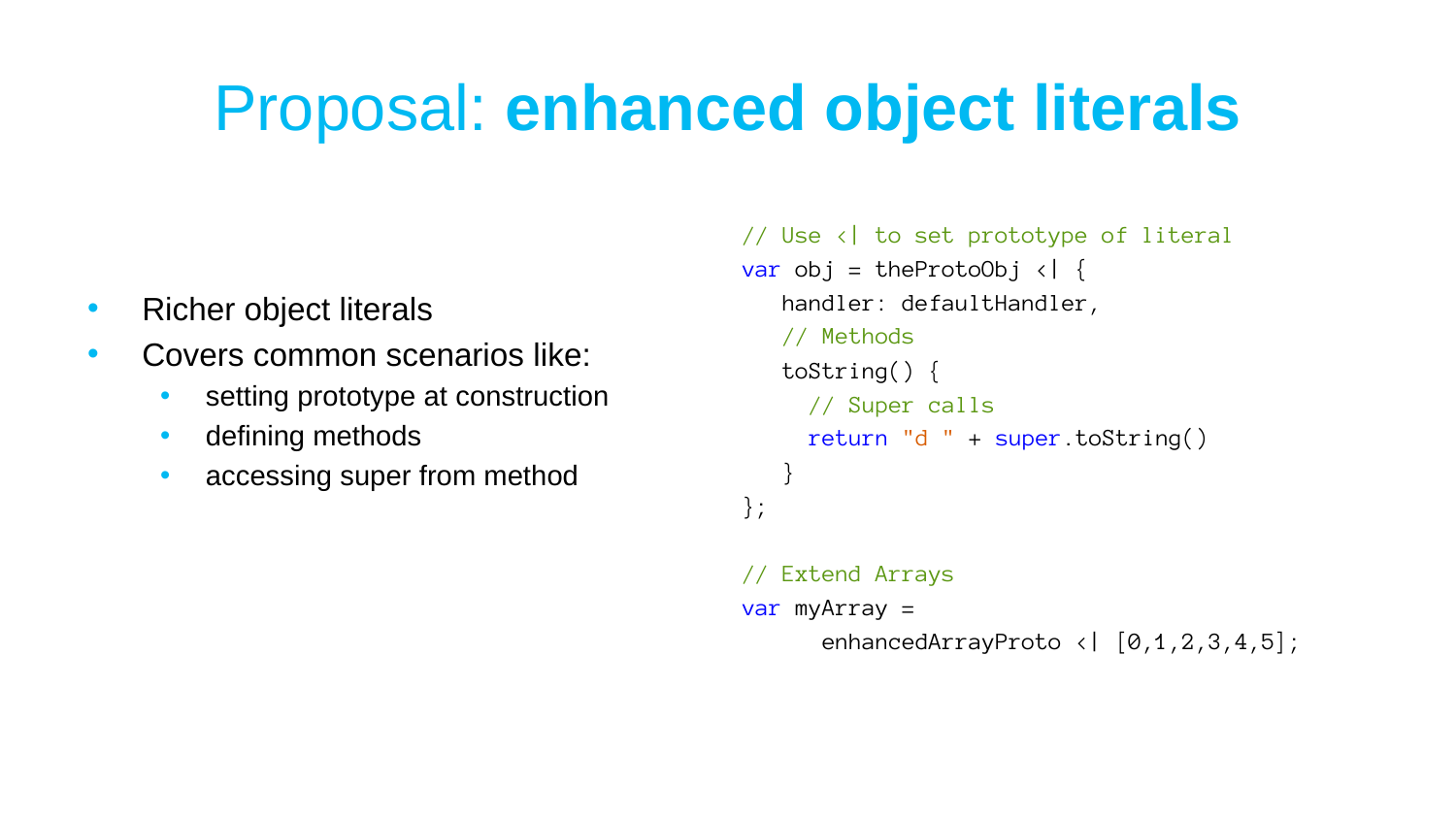

# Proposal: enhanced object literals
// Use <| to set prototype of literal
var obj = theProtoObj <| {
   handler: defaultHandler,
   // Methods
   toString() {
     // Super calls
     return "d " + super.toString()
   }
};

// Extend Arrays
var myArray =
      enhancedArrayProto <| [0,1,2,3,4,5];

Richer object literals
Covers common scenarios like:
setting prototype at construction
defining methods
accessing super from method